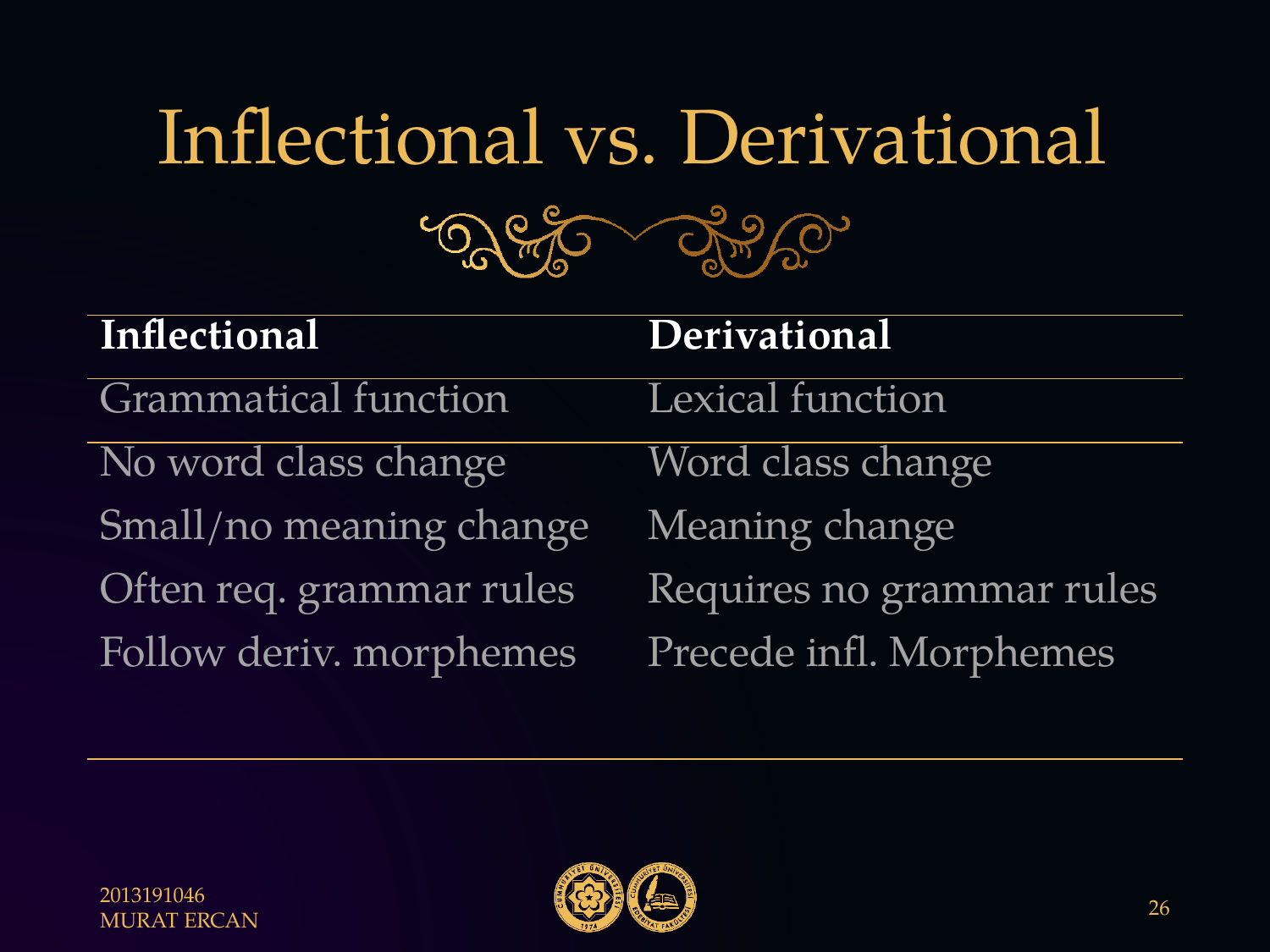

# Inflectional vs. Derivational
| Inflectional | Derivational |
| --- | --- |
| Grammatical function | Lexical function |
| No word class change | Word class change |
| Small/no meaning change | Meaning change |
| Often req. grammar rules | Requires no grammar rules |
| Follow deriv. morphemes | Precede infl. Morphemes |
|  |  |

2013191046
MURAT ERCAN
26